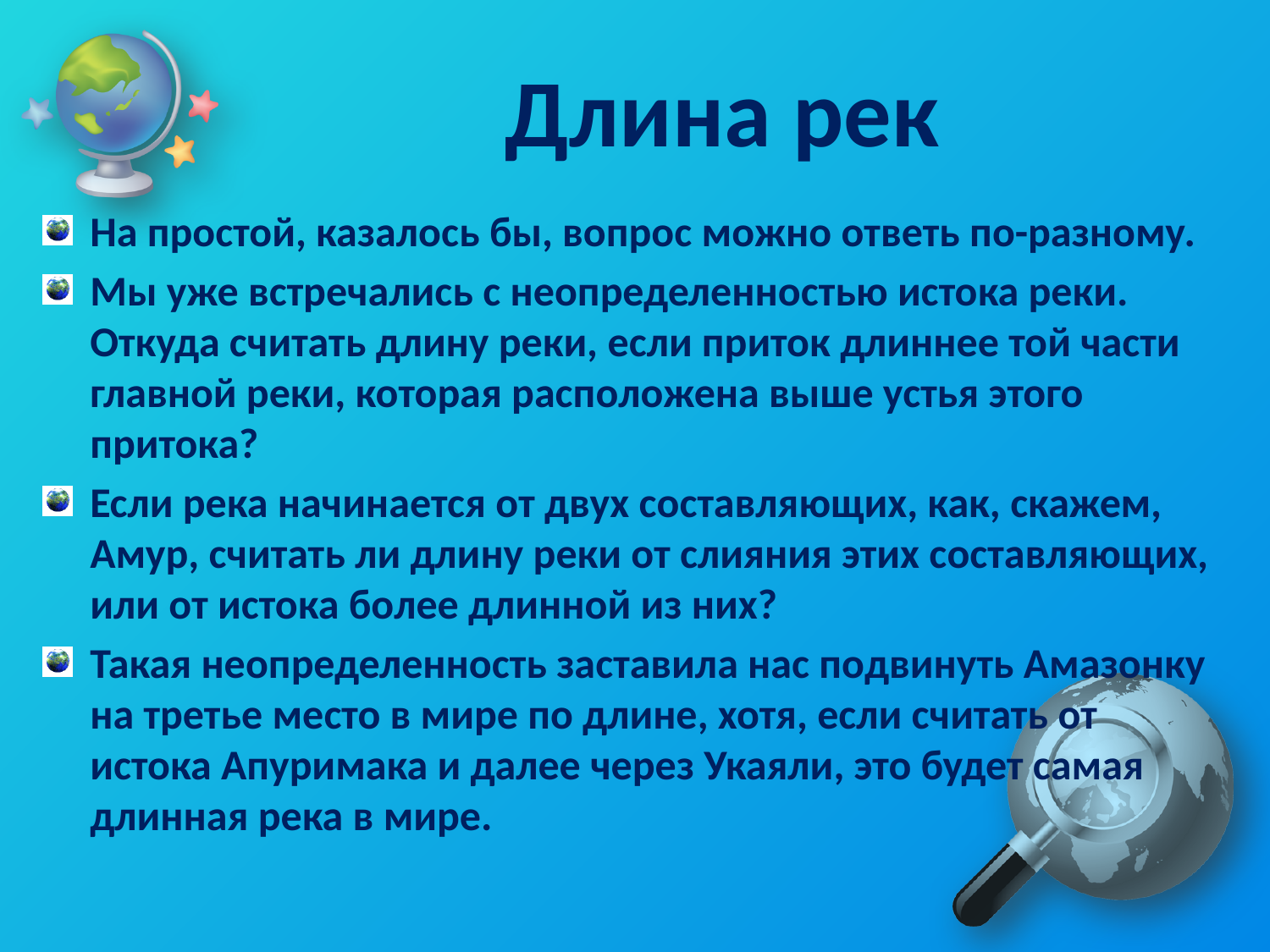

# Длина рек
На простой, казалось бы, вопрос можно ответь по-разному.
Мы уже встречались с неопределенностью истока реки. Откуда считать длину реки, если приток длиннее той части главной реки, которая расположена выше устья этого притока?
Если река начинается от двух составляющих, как, скажем, Амур, считать ли длину реки от слияния этих составляющих, или от истока более длинной из них?
Такая неопределенность заставила нас подвинуть Амазонку на третье место в мире по длине, хотя, если считать от истока Апуримака и далее через Укаяли, это будет самая длинная река в мире.